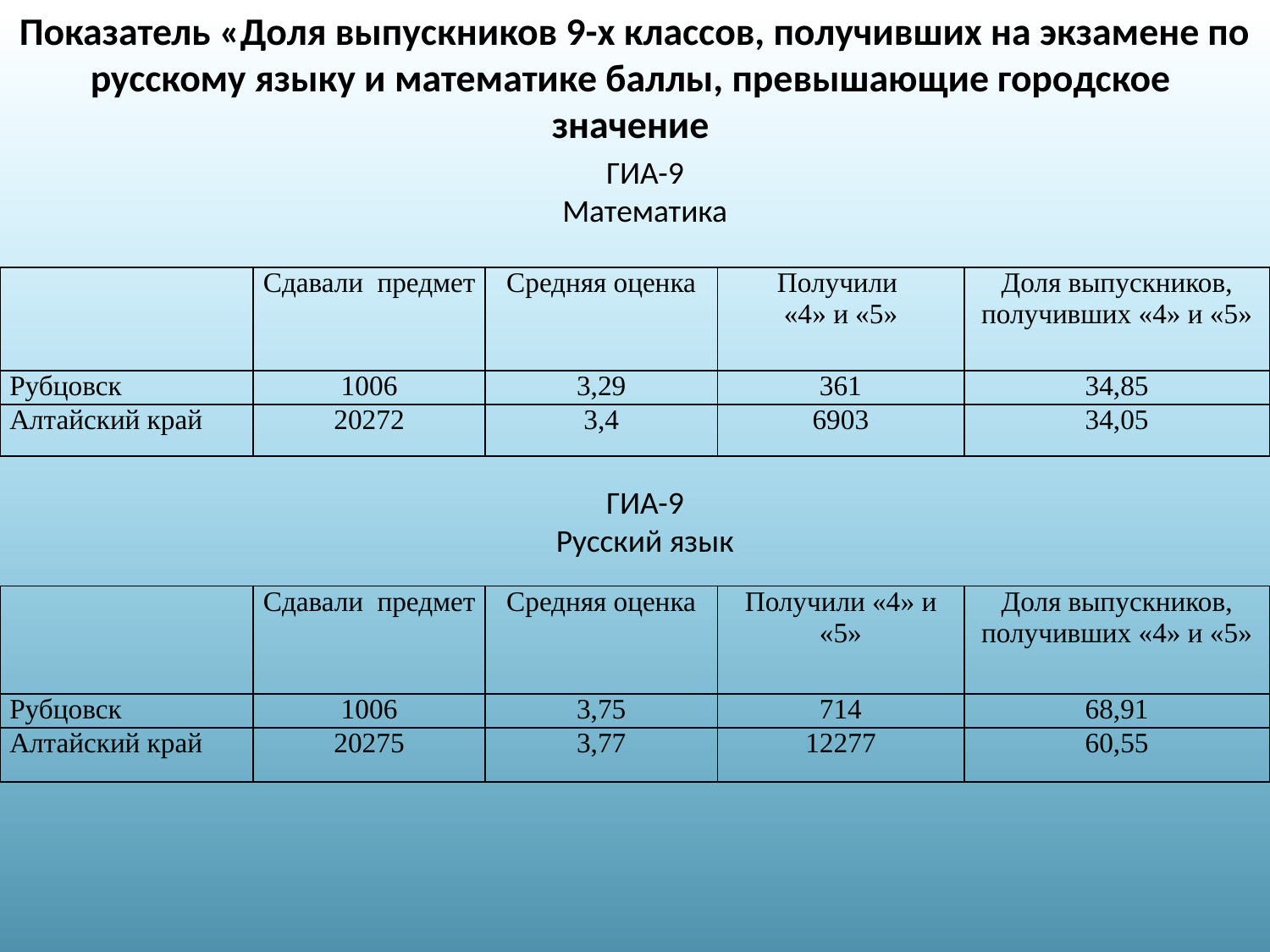

Показатель «Доля выпускников 9-х классов, получивших на экзамене по русскому языку и математике баллы, превышающие городское  значение

ГИА-9
Математика
|  | Сдавали предмет | Средняя оценка | Получили «4» и «5» | Доля выпускников, получивших «4» и «5» |
| --- | --- | --- | --- | --- |
| Рубцовск | 1006 | 3,29 | 361 | 34,85 |
| Алтайский край | 20272 | 3,4 | 6903 | 34,05 |
ГИА-9
Русский язык
|  | Сдавали предмет | Средняя оценка | Получили «4» и «5» | Доля выпускников, получивших «4» и «5» |
| --- | --- | --- | --- | --- |
| Рубцовск | 1006 | 3,75 | 714 | 68,91 |
| Алтайский край | 20275 | 3,77 | 12277 | 60,55 |